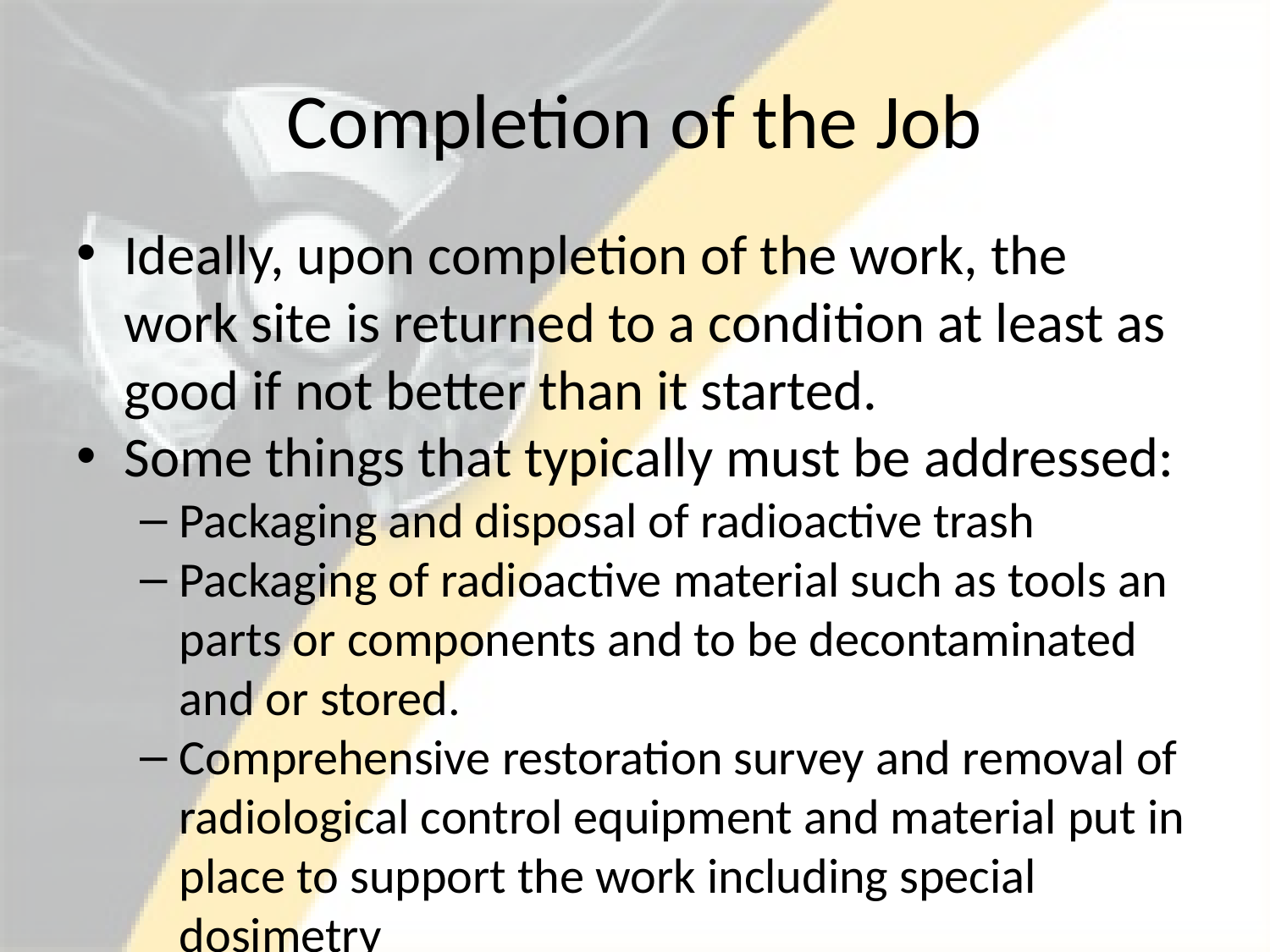

# Completion of the Job
Ideally, upon completion of the work, the work site is returned to a condition at least as good if not better than it started.
Some things that typically must be addressed:
Packaging and disposal of radioactive trash
Packaging of radioactive material such as tools an parts or components and to be decontaminated and or stored.
Comprehensive restoration survey and removal of radiological control equipment and material put in place to support the work including special dosimetry